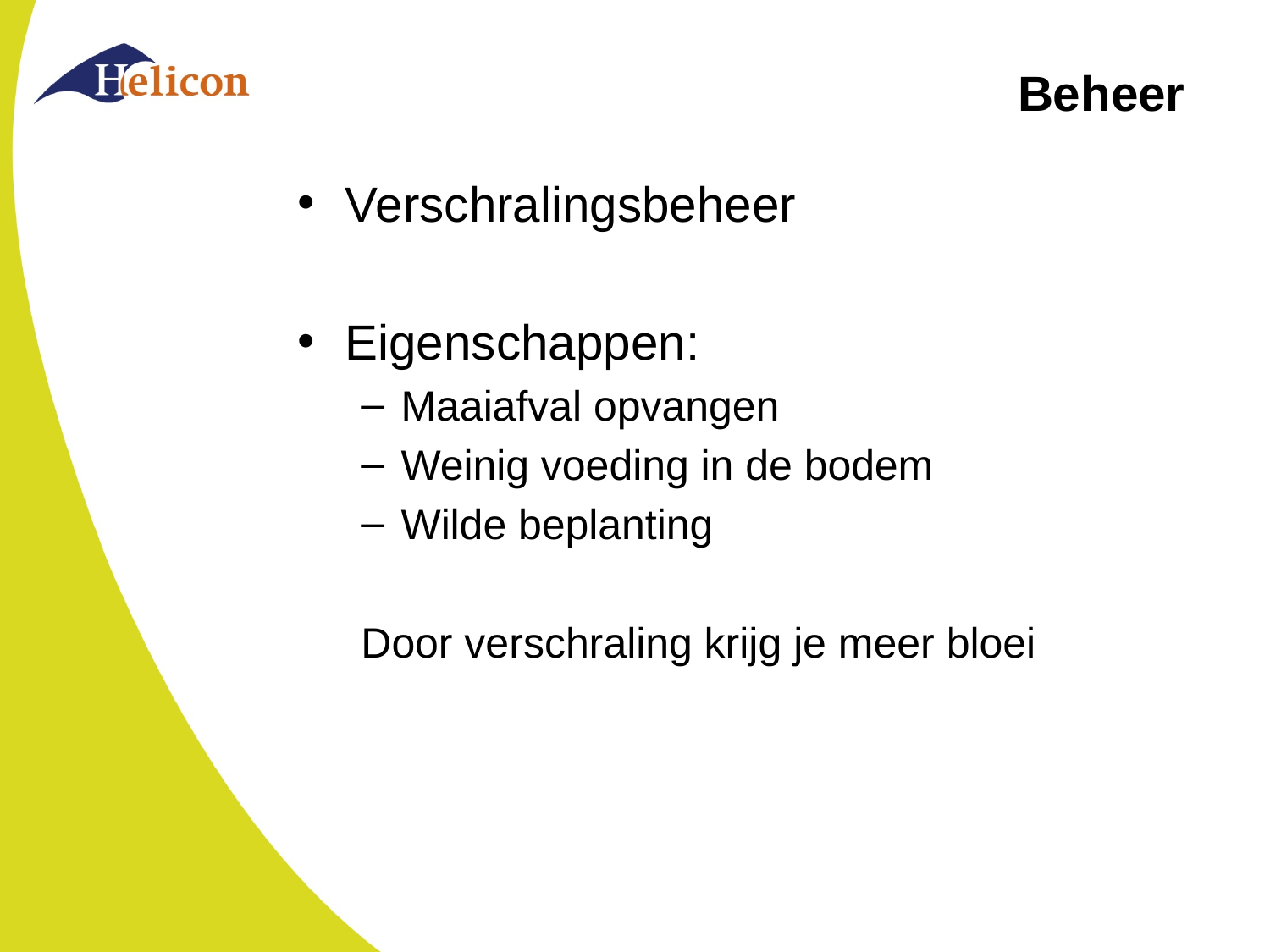

# Beheer
Verschralingsbeheer

Eigenschappen:
Maaiafval opvangen
Weinig voeding in de bodem
Wilde beplanting

Door verschraling krijg je meer bloei